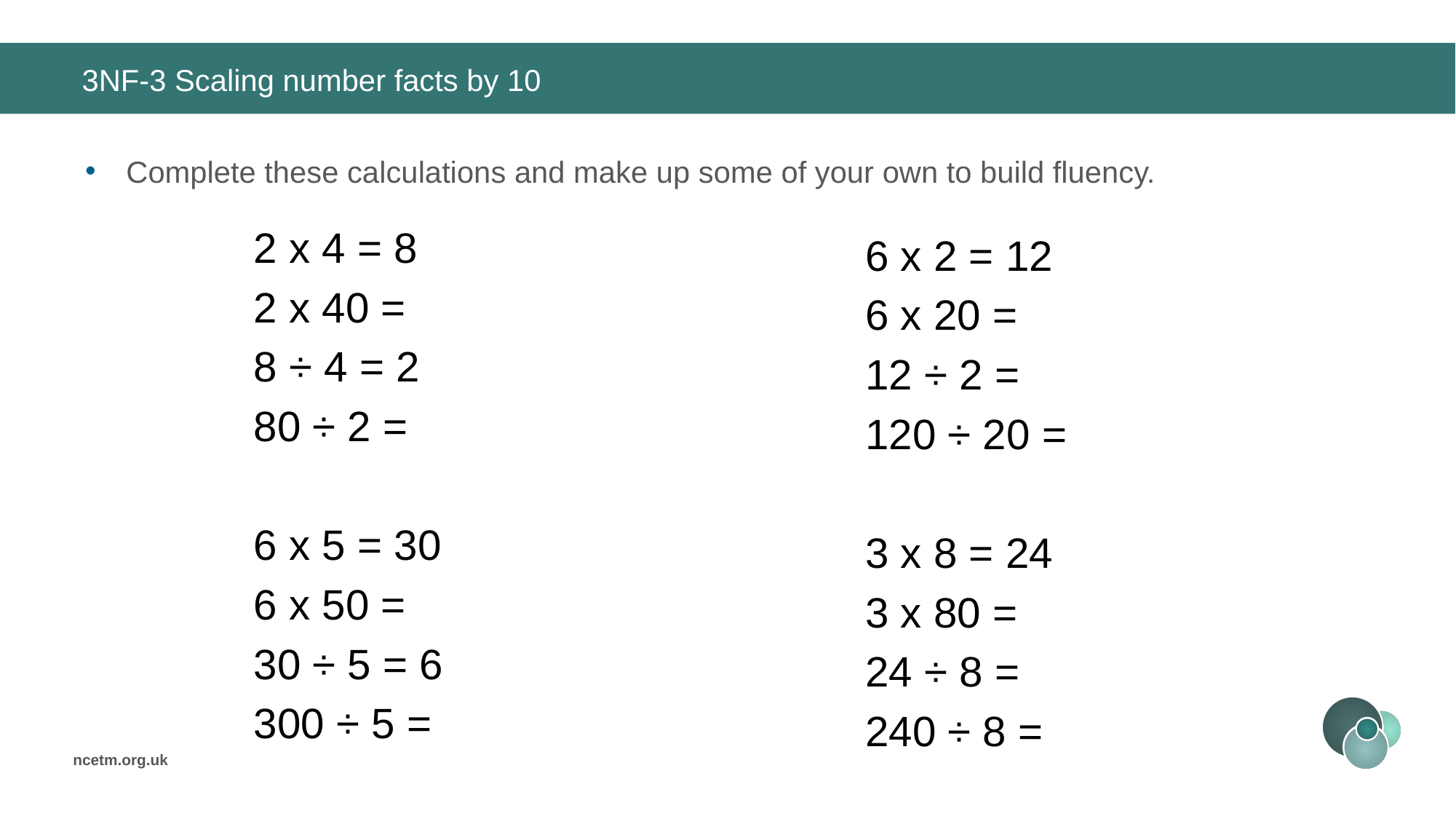

# 3NF-3 Scaling number facts by 10
Complete these calculations and make up some of your own to build fluency.
2 x 4 = 8
2 x 40 =
8 ÷ 4 = 2
80 ÷ 2 =

6 x 5 = 30
6 x 50 =
30 ÷ 5 = 6
300 ÷ 5 =

6 x 2 = 12
6 x 20 =
12 ÷ 2 =
120 ÷ 20 =

3 x 8 = 24
3 x 80 =
24 ÷ 8 =
240 ÷ 8 =